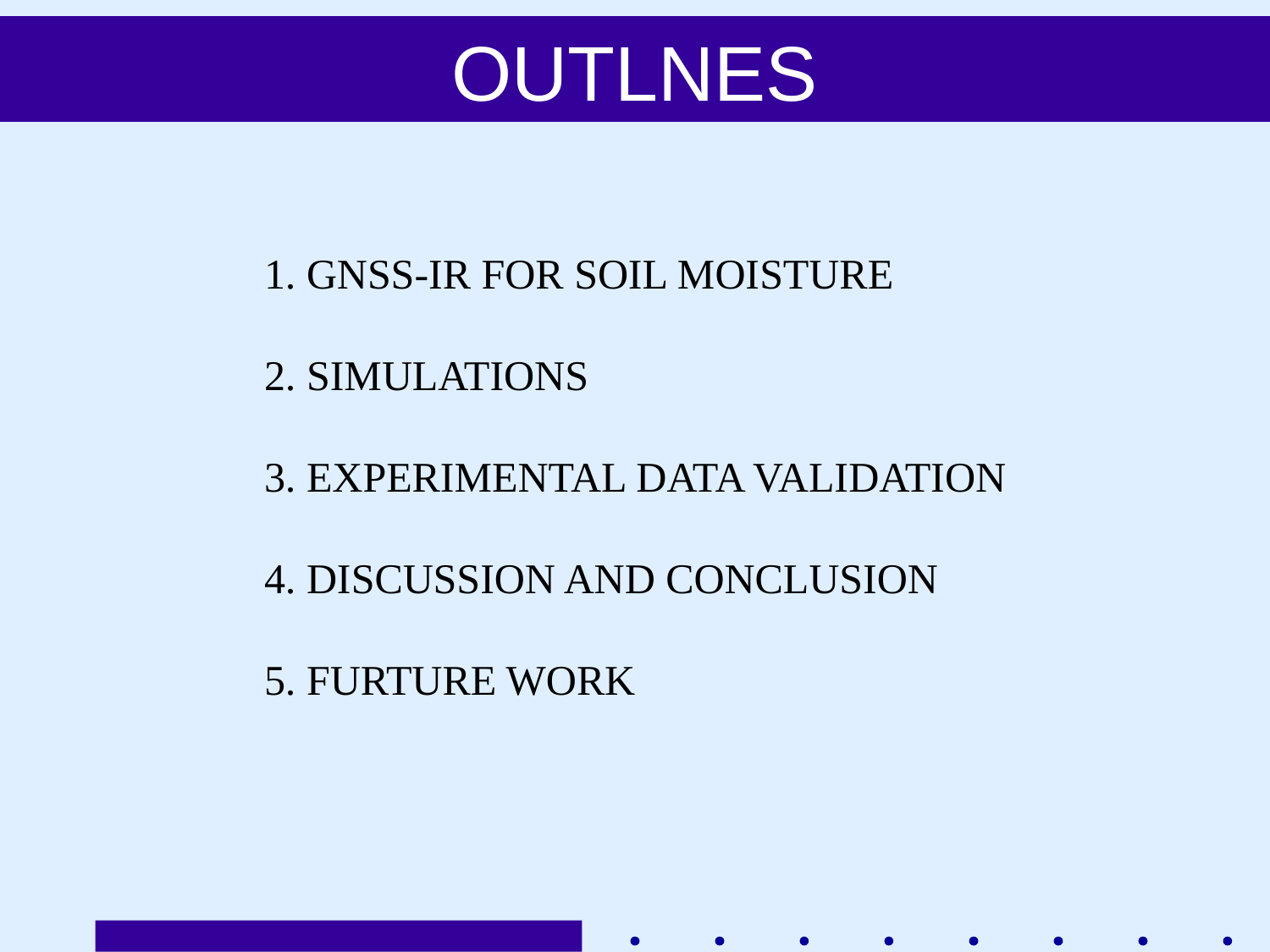

# OUTLNES
1. GNSS-IR FOR SOIL MOISTURE

2. SIMULATIONS

3. EXPERIMENTAL DATA VALIDATION

4. DISCUSSION AND CONCLUSION

5. FURTURE WORK